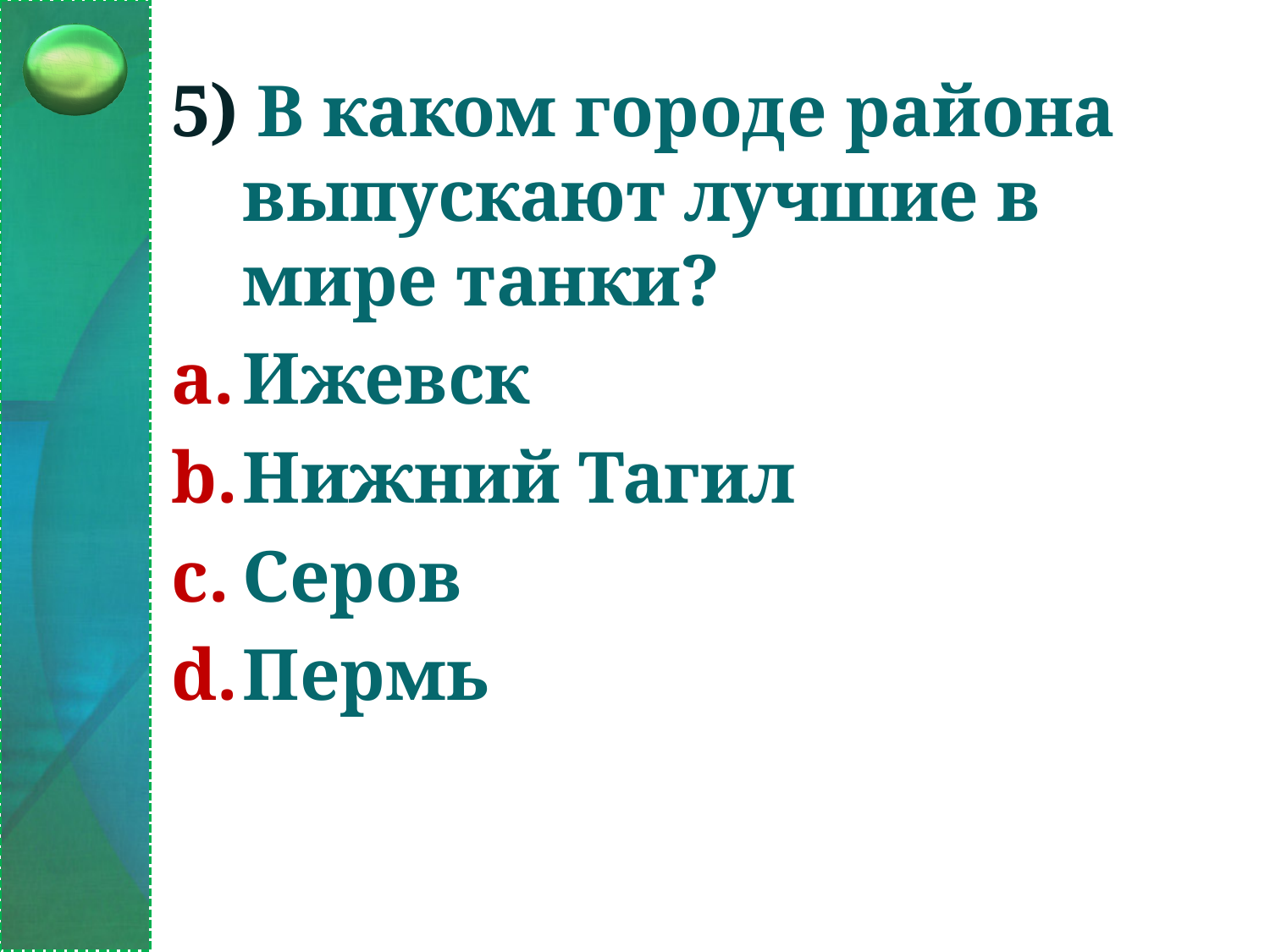

5) В каком городе района выпускают лучшие в мире танки?
Ижевск
Нижний Тагил
Серов
Пермь